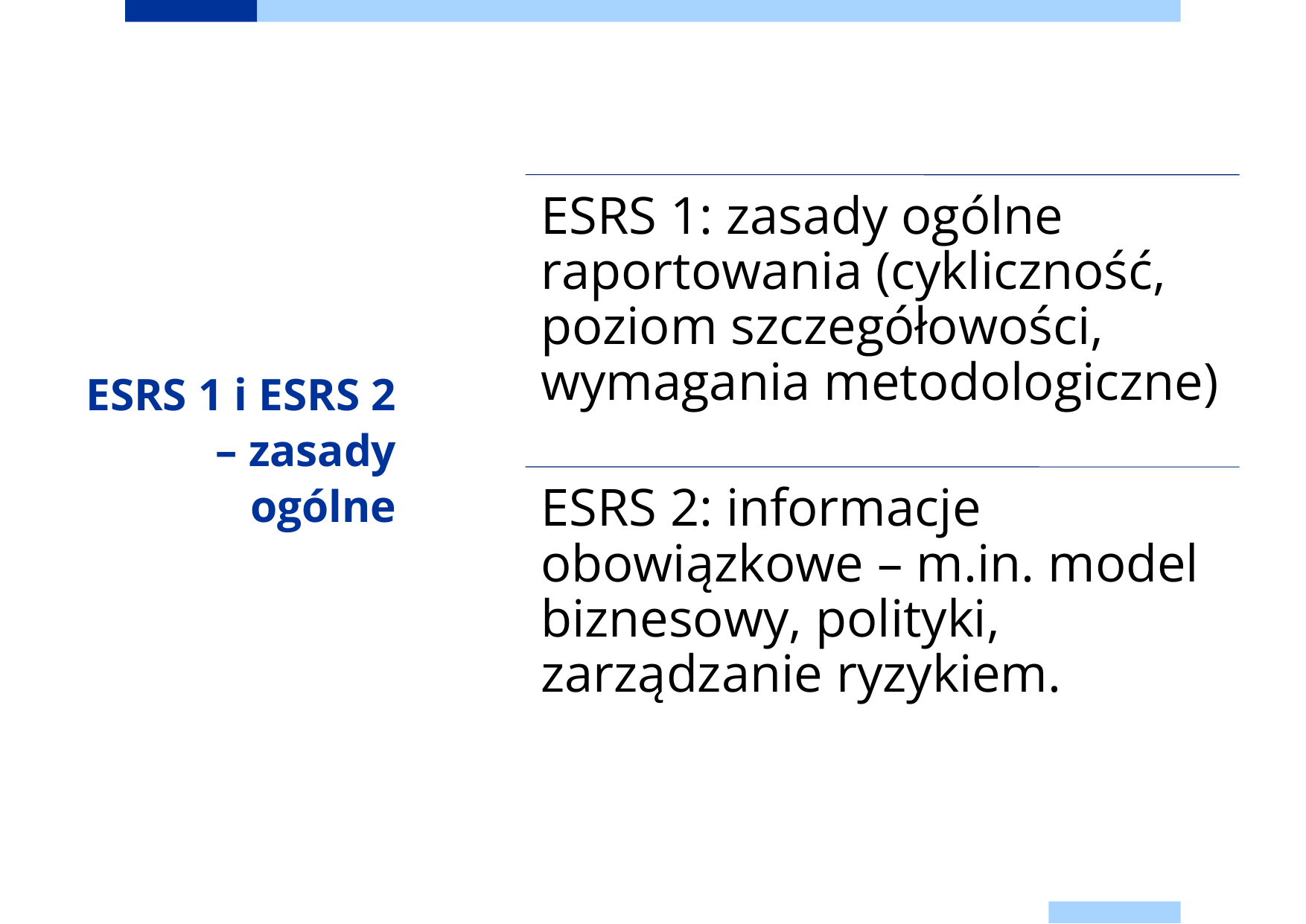

ESRS 1: zasady ogólne raportowania (cykliczność, poziom szczegółowości, wymagania metodologiczne)
ESRS 2: informacje obowiązkowe – m.in. model biznesowy, polityki, zarządzanie ryzykiem.
# ESRS 1 i ESRS 2 – zasady ogólne